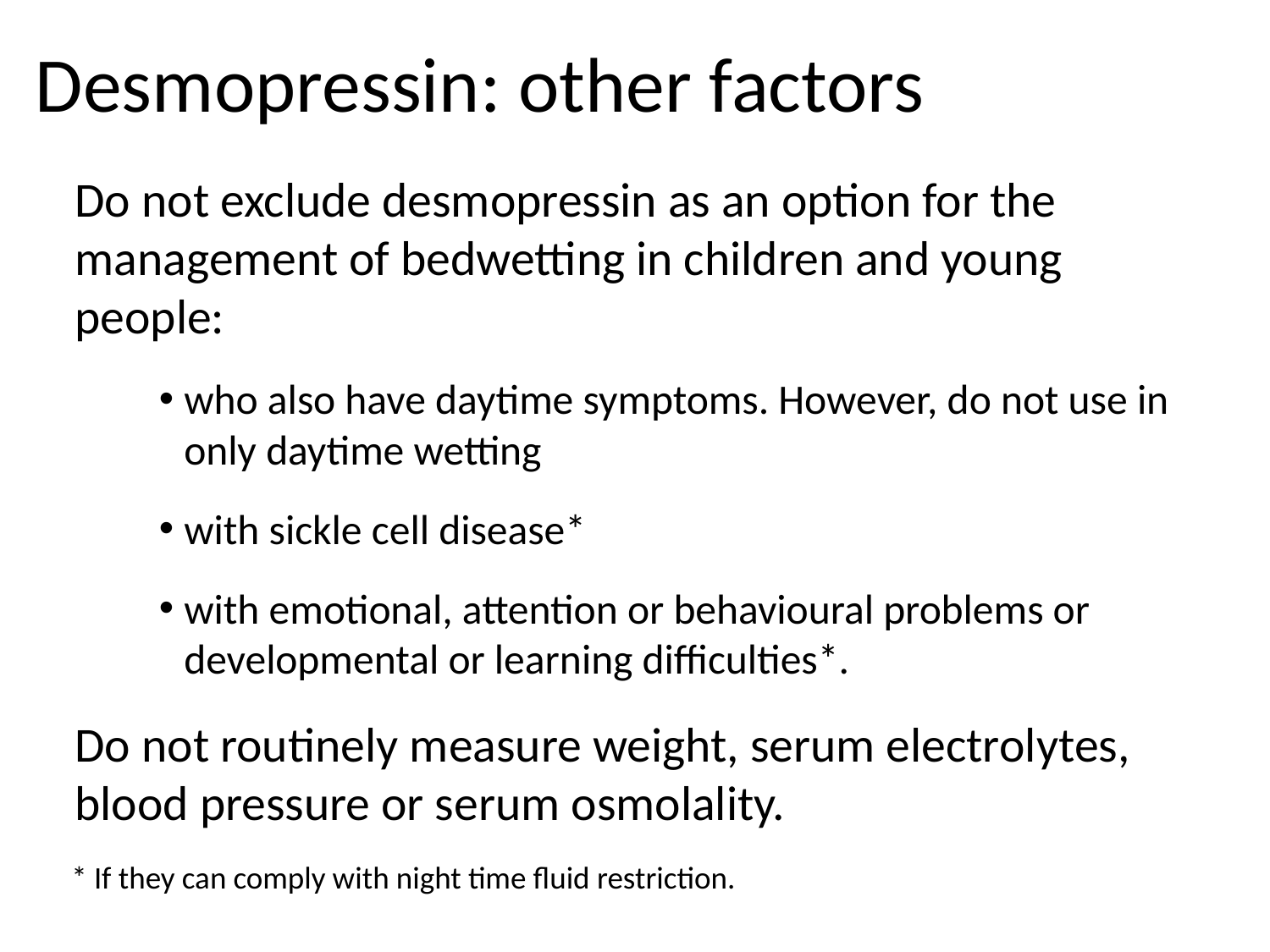

# Desmopressin: other factors
Do not exclude desmopressin as an option for the management of bedwetting in children and young people:
who also have daytime symptoms. However, do not use in only daytime wetting
with sickle cell disease*
with emotional, attention or behavioural problems or developmental or learning difficulties*.
Do not routinely measure weight, serum electrolytes, blood pressure or serum osmolality.
* If they can comply with night time fluid restriction.